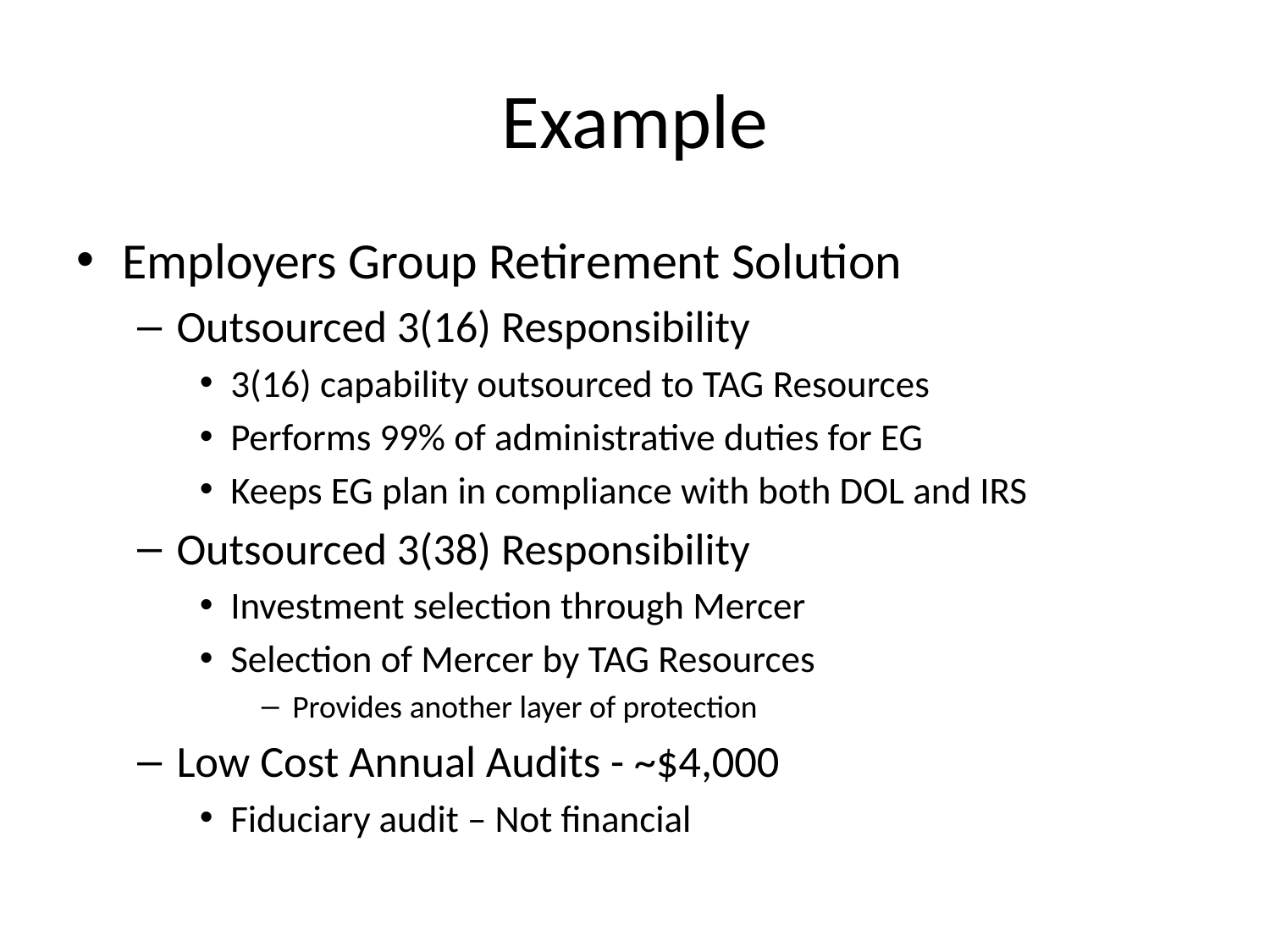

# Example
Employers Group Retirement Solution
Outsourced 3(16) Responsibility
3(16) capability outsourced to TAG Resources
Performs 99% of administrative duties for EG
Keeps EG plan in compliance with both DOL and IRS
Outsourced 3(38) Responsibility
Investment selection through Mercer
Selection of Mercer by TAG Resources
Provides another layer of protection
Low Cost Annual Audits - ~$4,000
Fiduciary audit – Not financial